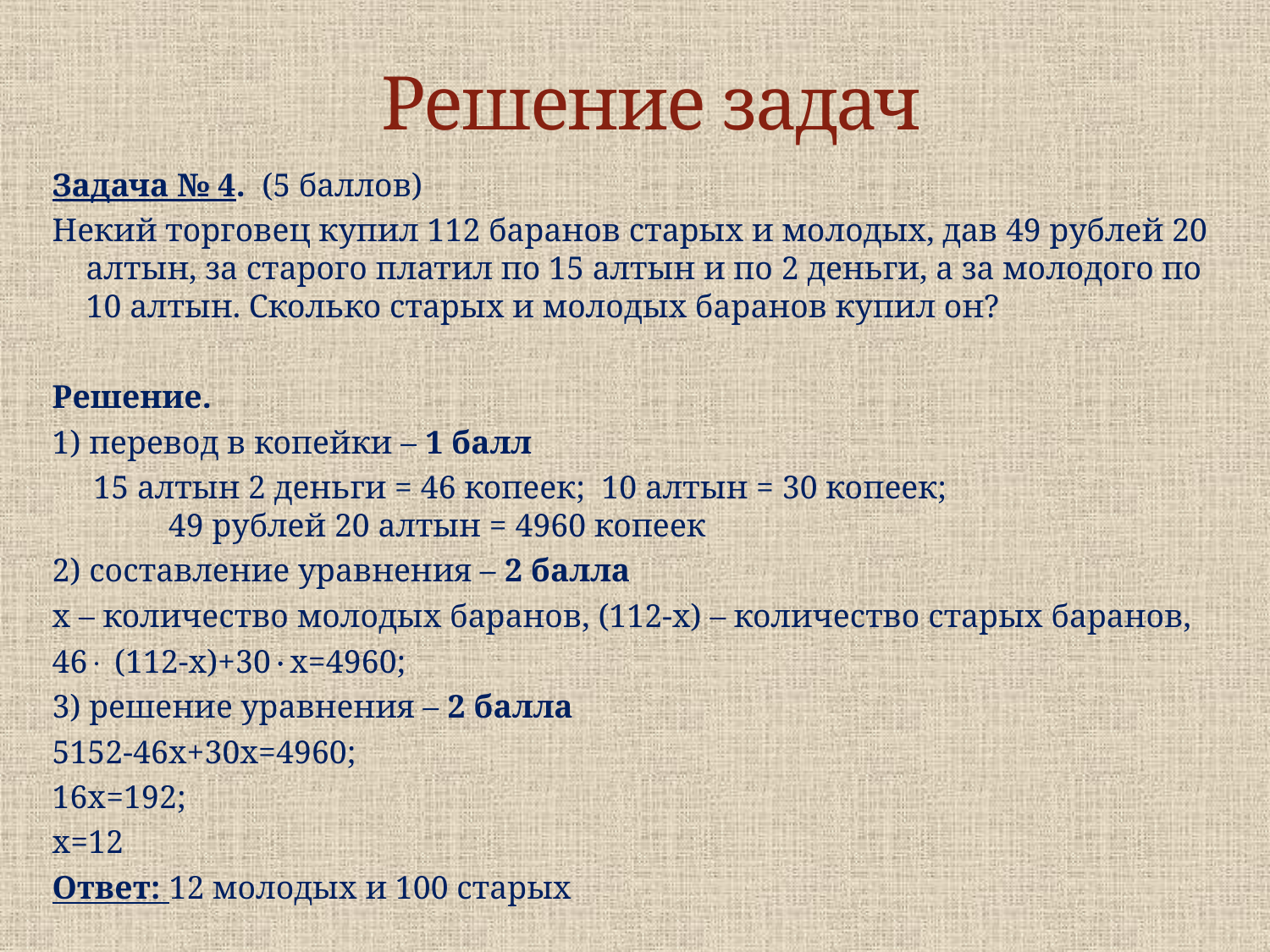

# Решение задач
Задача № 4.  (5 баллов)
Некий торговец купил 112 баранов старых и молодых, дав 49 рублей 20 алтын, за старого платил по 15 алтын и по 2 деньги, а за молодого по 10 алтын. Сколько старых и молодых баранов купил он?

Решение.
1) перевод в копейки – 1 балл
     15 алтын 2 деньги = 46 копеек;  10 алтын = 30 копеек;                                           49 рублей 20 алтын = 4960 копеек
2) составление уравнения – 2 балла
х – количество молодых баранов, (112-х) – количество старых баранов,
46⋅ (112-х)+30⋅х=4960;
3) решение уравнения – 2 балла
5152-46х+30х=4960;
16х=192;
х=12
Ответ: 12 молодых и 100 старых